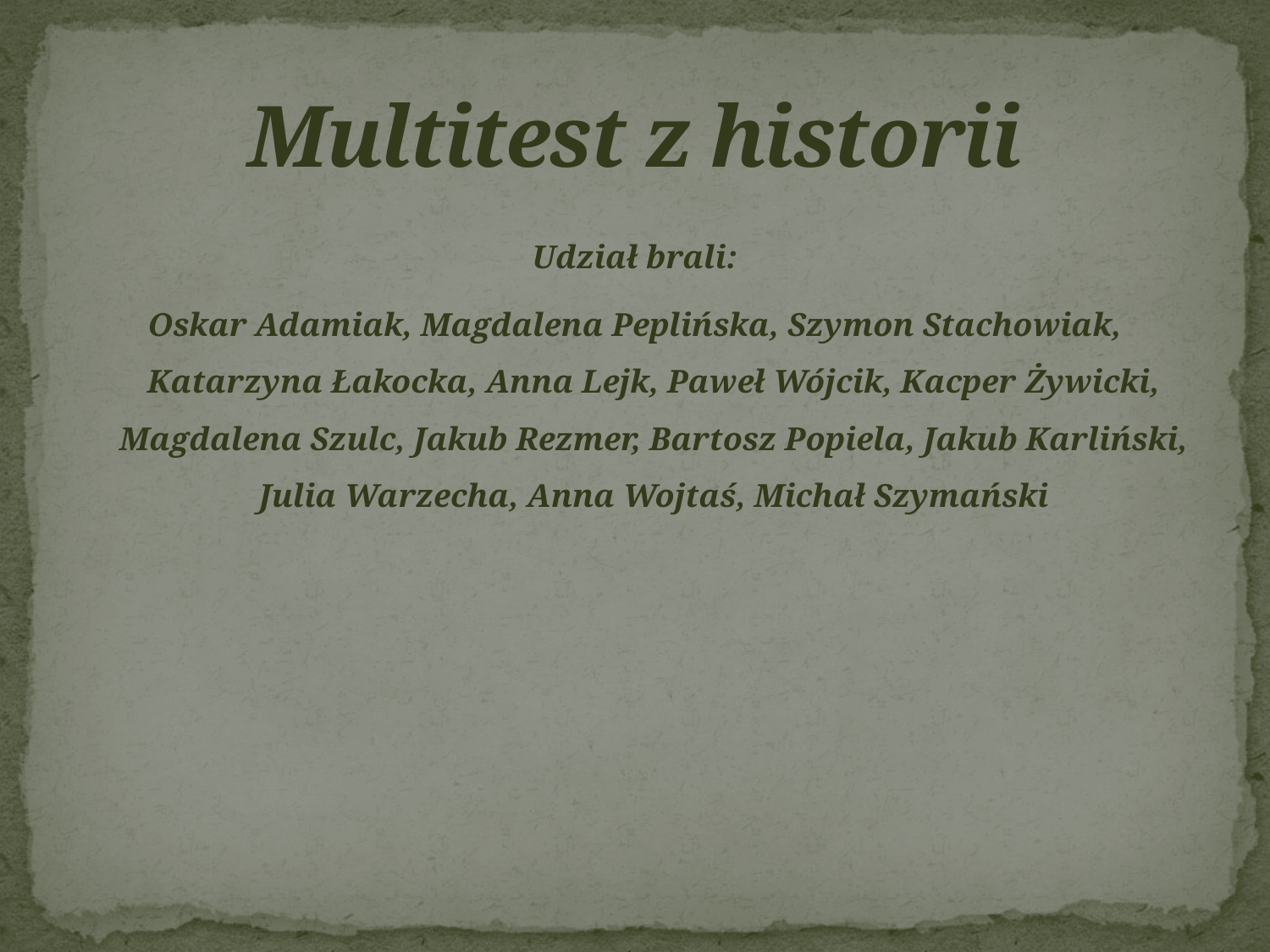

# Multitest z historii
Udział brali:
Oskar Adamiak, Magdalena Peplińska, Szymon Stachowiak, Katarzyna Łakocka, Anna Lejk, Paweł Wójcik, Kacper Żywicki, Magdalena Szulc, Jakub Rezmer, Bartosz Popiela, Jakub Karliński, Julia Warzecha, Anna Wojtaś, Michał Szymański